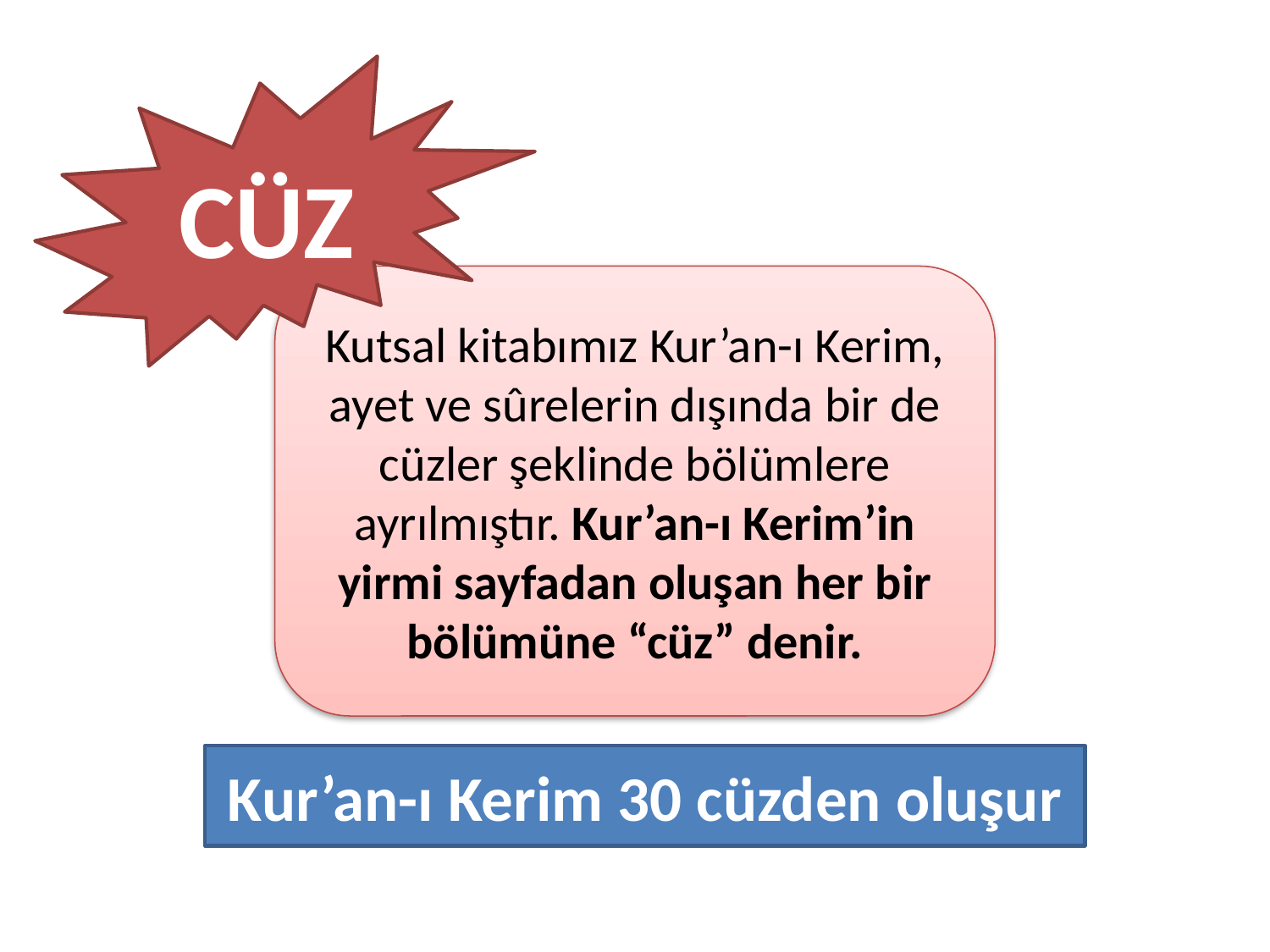

CÜZ
Kutsal kitabımız Kur’an-ı Kerim, ayet ve sûrelerin dışında bir de cüzler şeklinde bölümlere ayrılmıştır. Kur’an-ı Kerim’in yirmi sayfadan oluşan her bir bölümüne “cüz” denir.
Kur’an-ı Kerim 30 cüzden oluşur